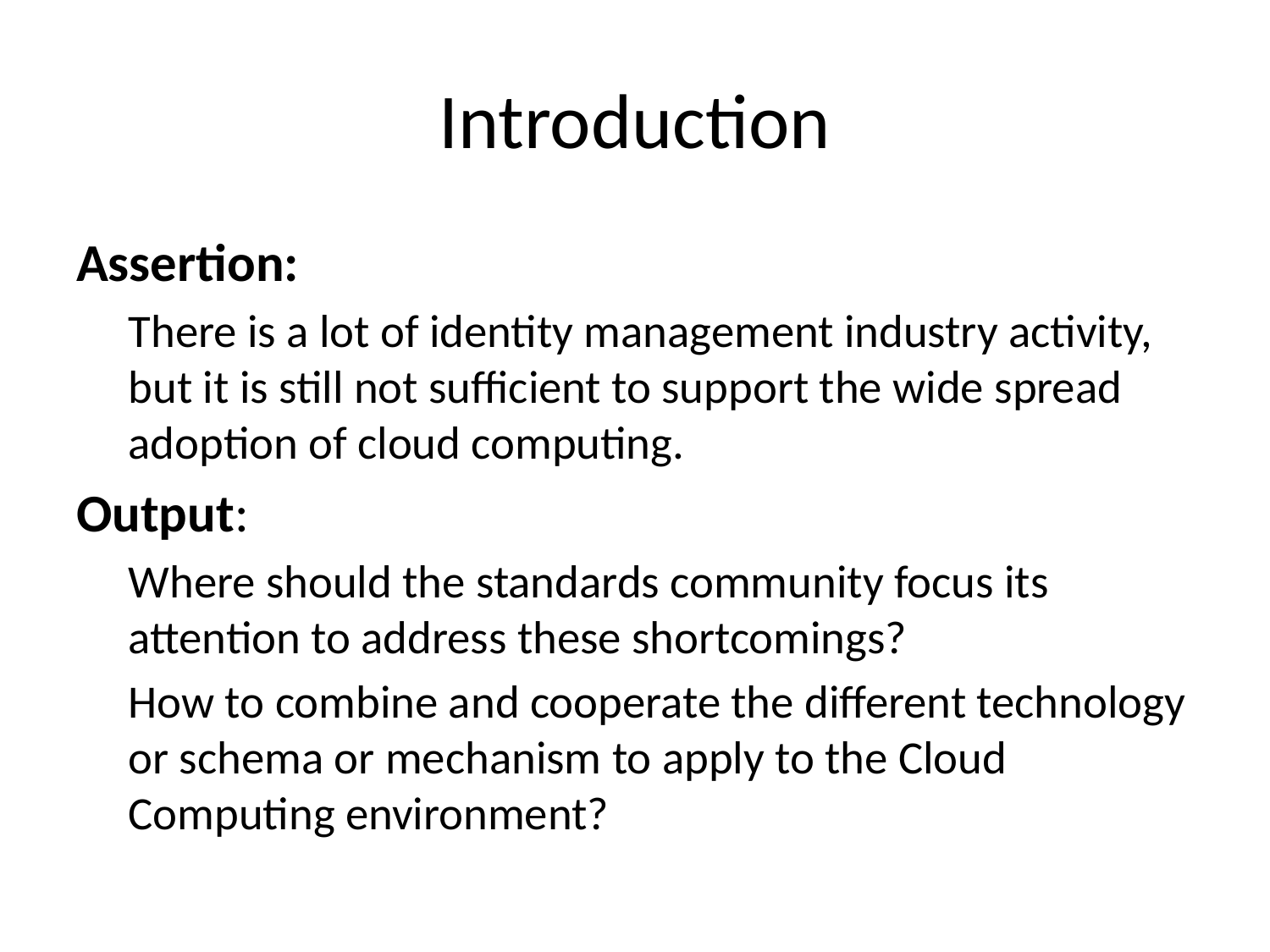

# Introduction
Assertion:
There is a lot of identity management industry activity, but it is still not sufficient to support the wide spread adoption of cloud computing.
Output:
Where should the standards community focus its attention to address these shortcomings?
How to combine and cooperate the different technology or schema or mechanism to apply to the Cloud Computing environment?